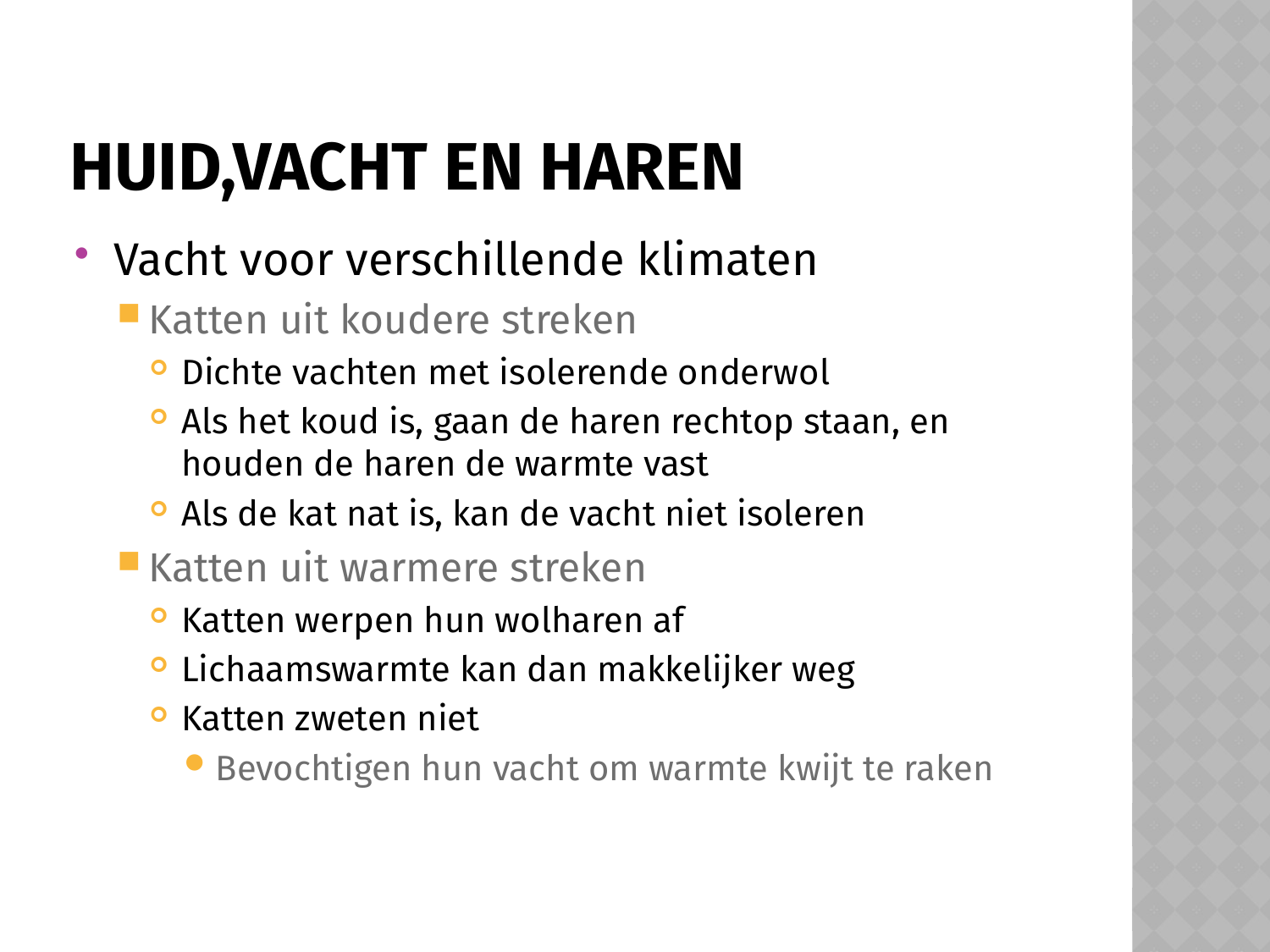

# Huid,vacht en haren
Vacht voor verschillende klimaten
Katten uit koudere streken
Dichte vachten met isolerende onderwol
Als het koud is, gaan de haren rechtop staan, en houden de haren de warmte vast
Als de kat nat is, kan de vacht niet isoleren
Katten uit warmere streken
Katten werpen hun wolharen af
Lichaamswarmte kan dan makkelijker weg
Katten zweten niet
Bevochtigen hun vacht om warmte kwijt te raken